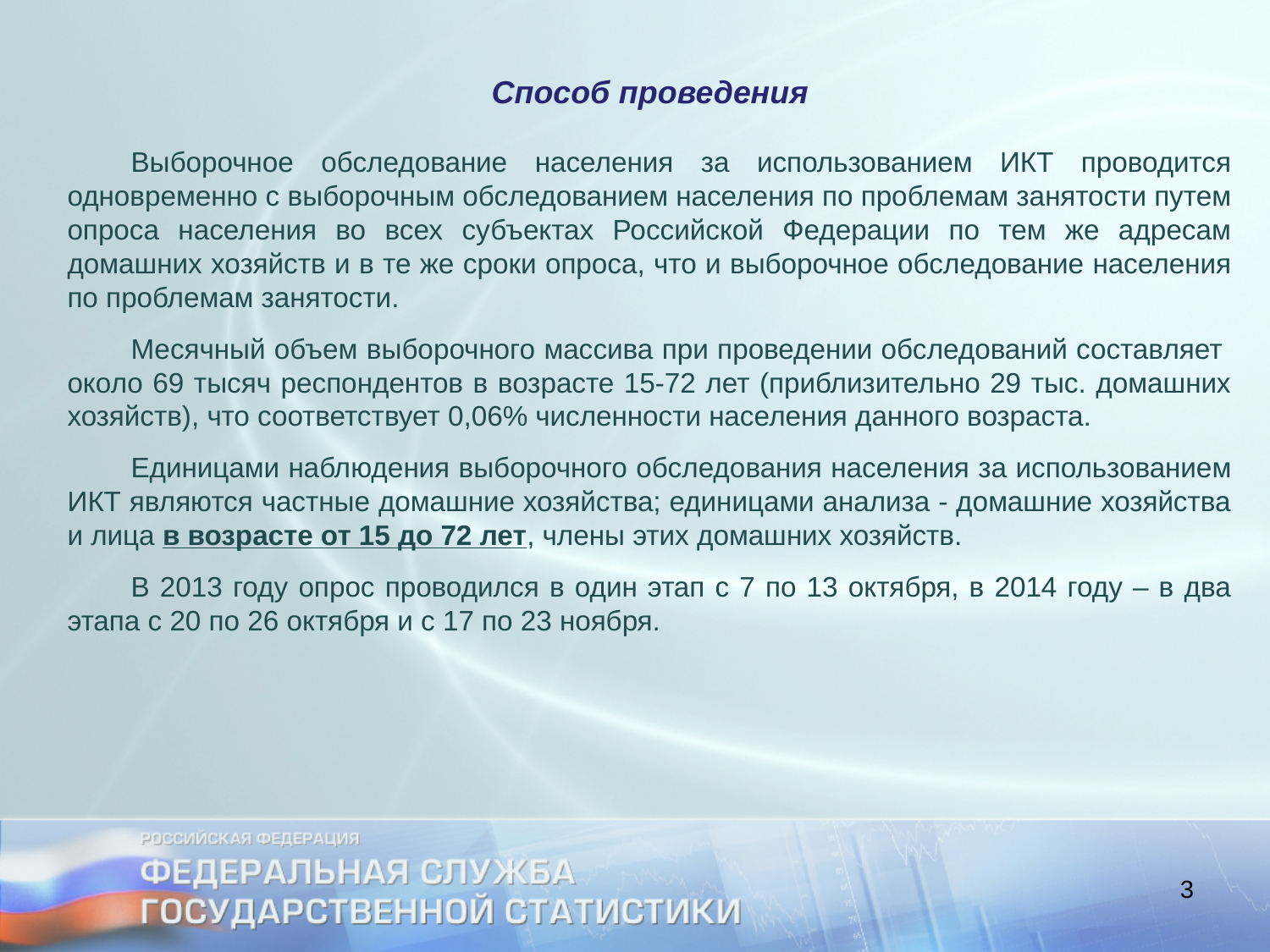

Способ проведения

Выборочное обследование населения за использованием ИКТ проводится одновременно с выборочным обследованием населения по проблемам занятости путем опроса населения во всех субъектах Российской Федерации по тем же адресам домашних хозяйств и в те же сроки опроса, что и выборочное обследование населения по проблемам занятости.
Месячный объем выборочного массива при проведении обследований составляет  около 69 тысяч респондентов в возрасте 15-72 лет (приблизительно 29 тыс. домашних хозяйств), что соответствует 0,06% численности населения данного возраста.
Единицами наблюдения выборочного обследования населения за использованием ИКТ являются частные домашние хозяйства; единицами анализа - домашние хозяйства и лица в возрасте от 15 до 72 лет, члены этих домашних хозяйств.
В 2013 году опрос проводился в один этап с 7 по 13 октября, в 2014 году – в два этапа с 20 по 26 октября и с 17 по 23 ноября.

3